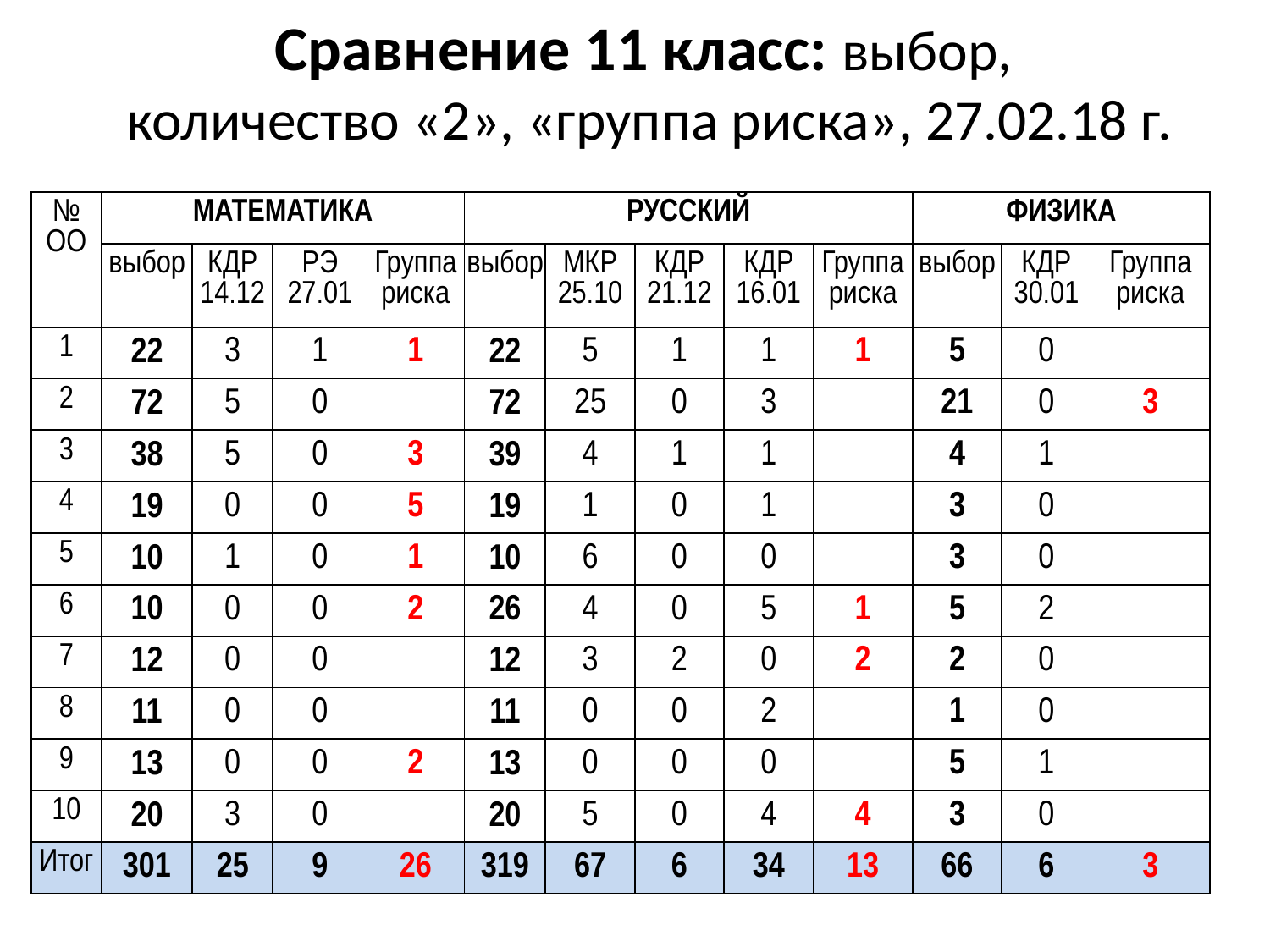

# Сравнение 11 класс: выбор, количество «2», «группа риска», 27.02.18 г.
| № ОО | МАТЕМАТИКА |  |  |  | РУССКИЙ |  |  |  |  | ФИЗИКА |  |  |
| --- | --- | --- | --- | --- | --- | --- | --- | --- | --- | --- | --- | --- |
|  | выбор | КДР 14.12 | РЭ 27.01 | Группа риска | выбор | МКР 25.10 | КДР 21.12 | КДР 16.01 | Группа риска | выбор | КДР 30.01 | Группа риска |
| 1 | 22 | 3 | 1 | 1 | 22 | 5 | 1 | 1 | 1 | 5 | 0 |  |
| 2 | 72 | 5 | 0 |  | 72 | 25 | 0 | 3 |  | 21 | 0 | 3 |
| 3 | 38 | 5 | 0 | 3 | 39 | 4 | 1 | 1 |  | 4 | 1 |  |
| 4 | 19 | 0 | 0 | 5 | 19 | 1 | 0 | 1 |  | 3 | 0 |  |
| 5 | 10 | 1 | 0 | 1 | 10 | 6 | 0 | 0 |  | 3 | 0 |  |
| 6 | 10 | 0 | 0 | 2 | 26 | 4 | 0 | 5 | 1 | 5 | 2 |  |
| 7 | 12 | 0 | 0 |  | 12 | 3 | 2 | 0 | 2 | 2 | 0 |  |
| 8 | 11 | 0 | 0 |  | 11 | 0 | 0 | 2 |  | 1 | 0 |  |
| 9 | 13 | 0 | 0 | 2 | 13 | 0 | 0 | 0 |  | 5 | 1 |  |
| 10 | 20 | 3 | 0 |  | 20 | 5 | 0 | 4 | 4 | 3 | 0 |  |
| Итог | 301 | 25 | 9 | 26 | 319 | 67 | 6 | 34 | 13 | 66 | 6 | 3 |